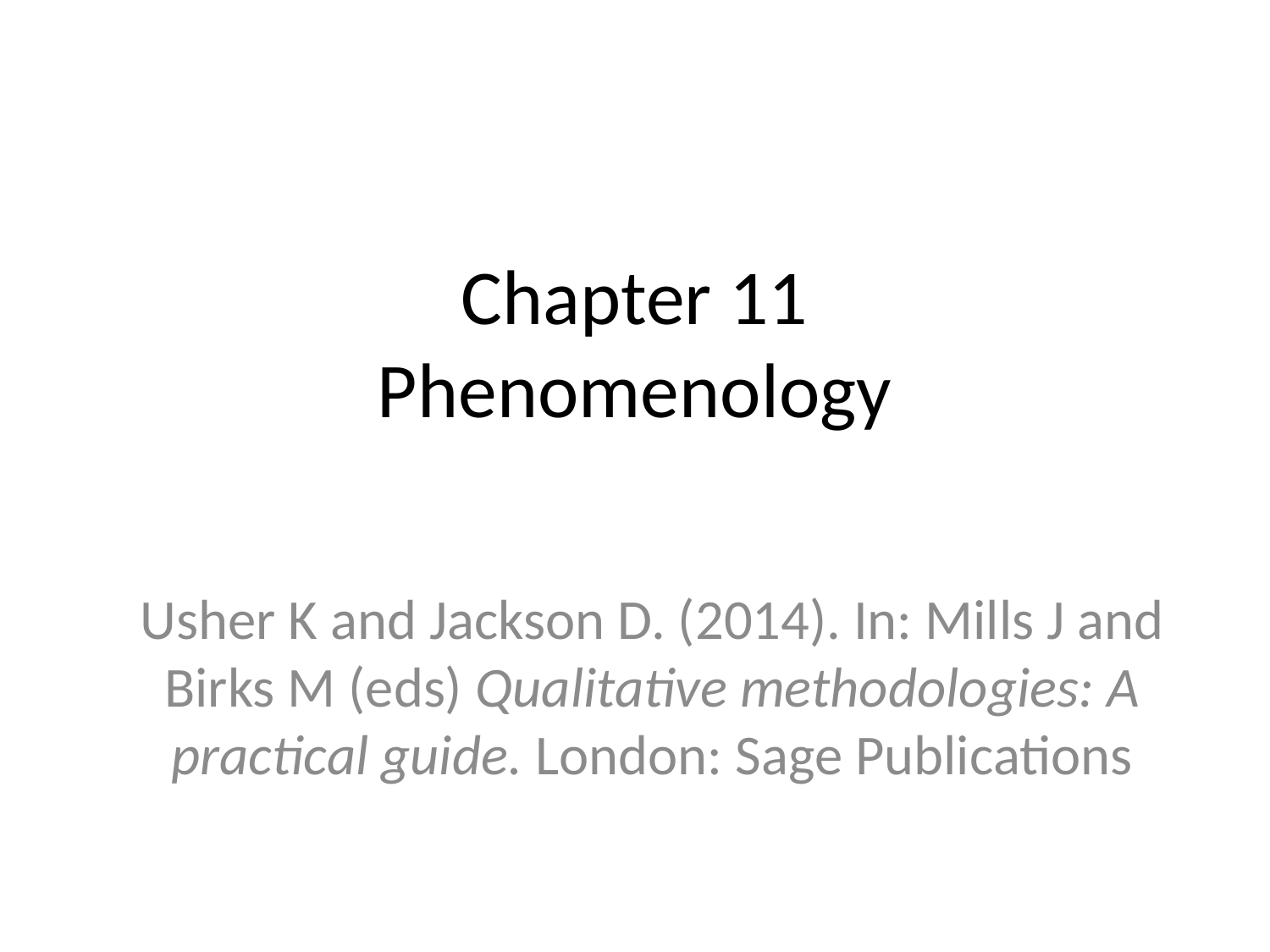

# Chapter 11 Phenomenology
Usher K and Jackson D. (2014). In: Mills J and Birks M (eds) Qualitative methodologies: A practical guide. London: Sage Publications